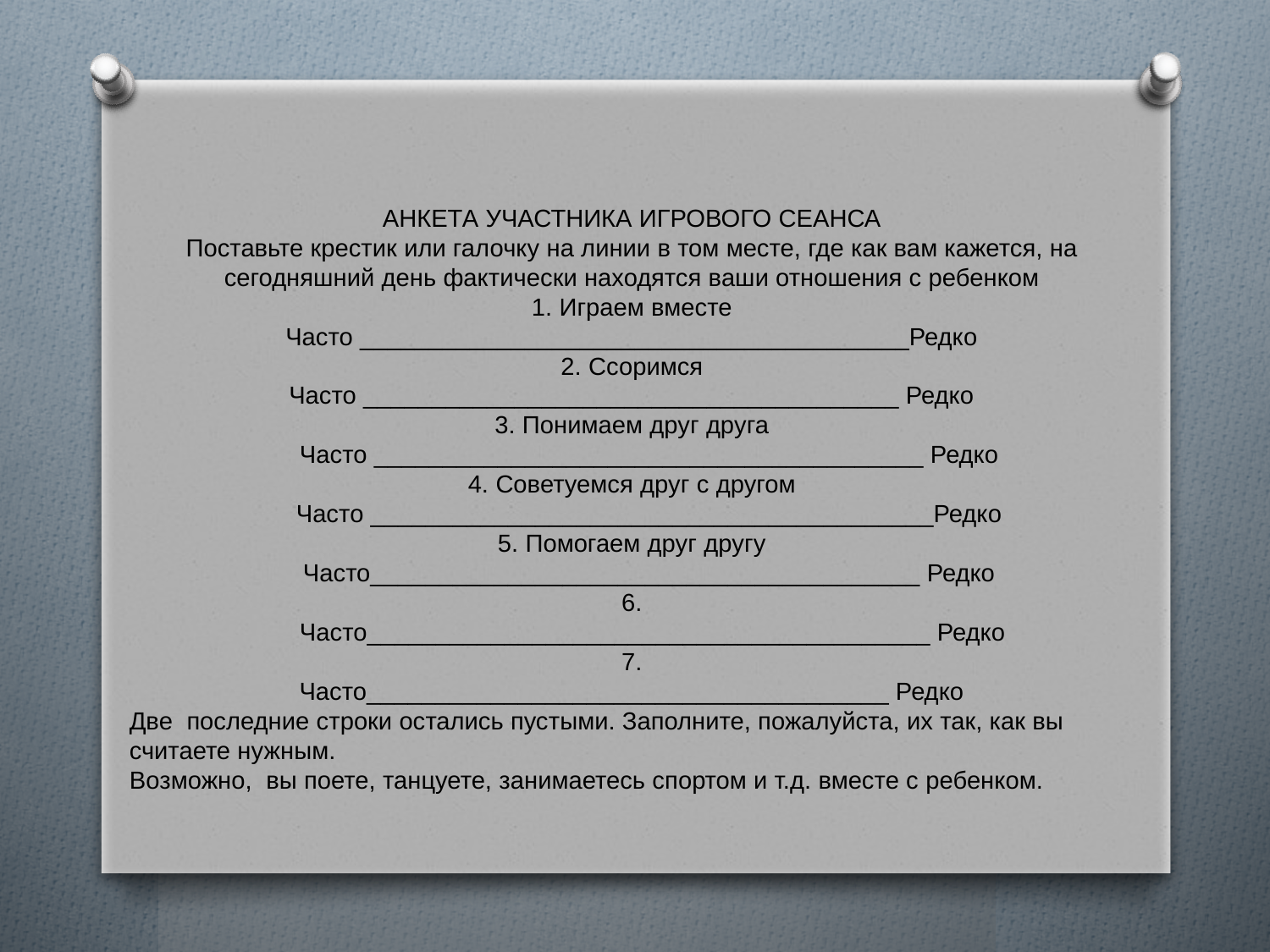

АНКЕТА УЧАСТНИКА ИГРОВОГО СЕАНСА
Поставьте крестик или галочку на линии в том месте, где как вам кажется, на сегодняшний день фактически находятся ваши отношения с ребенком
1. Играем вместе
Часто ________________________________________Редко
2. Ссоримся
Часто _______________________________________ Редко
3. Понимаем друг друга
     Часто ________________________________________ Редко
4. Советуемся друг с другом
     Часто _________________________________________Редко
5. Помогаем друг другу
     Часто________________________________________ Редко
6.
      Часто_________________________________________ Редко
7.
Часто______________________________________ Редко
Две  последние строки остались пустыми. Заполните, пожалуйста, их так, как вы считаете нужным.
Возможно,  вы поете, танцуете, занимаетесь спортом и т.д. вместе с ребенком.